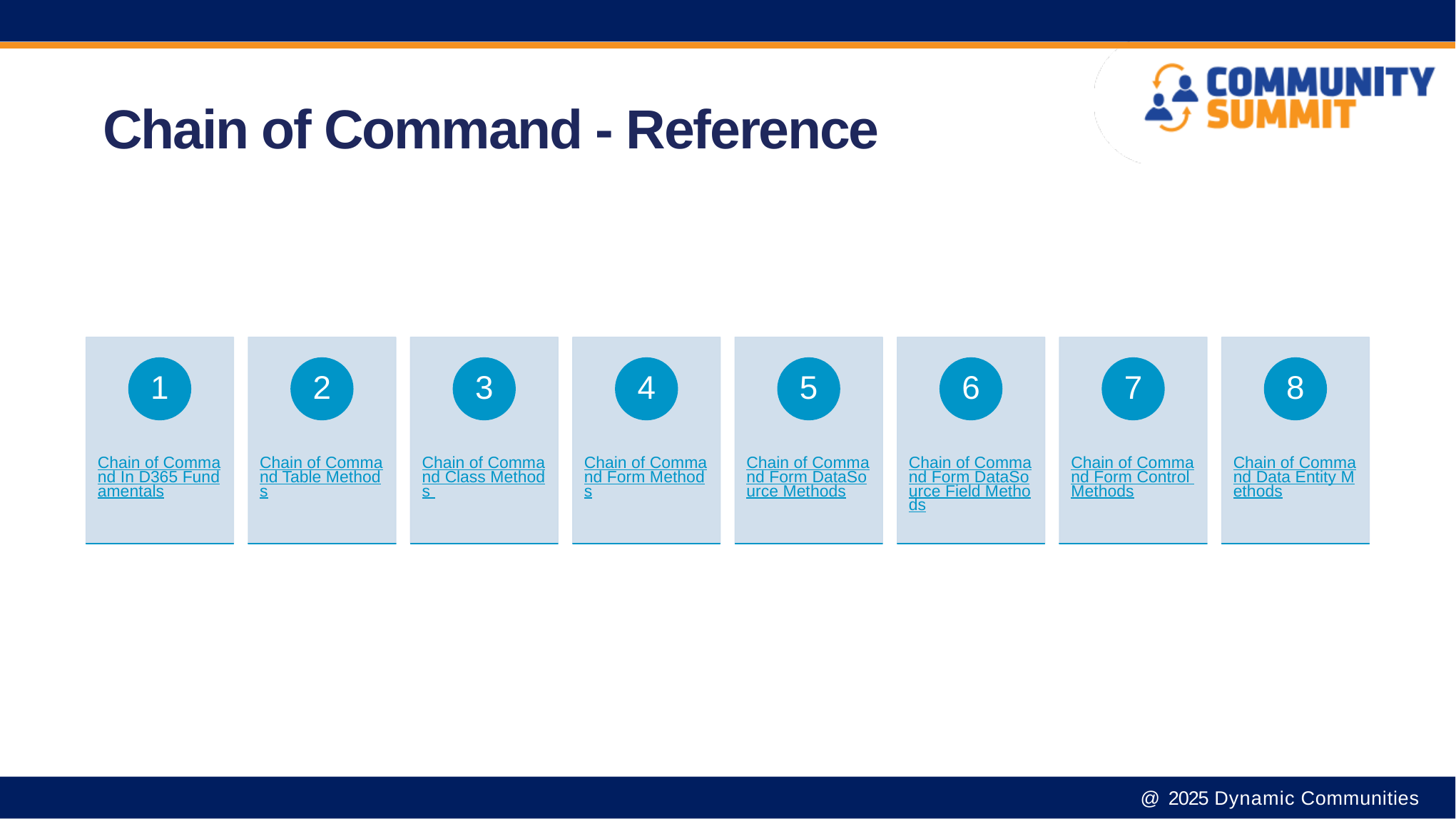

# Chain of Command - Reference
Chain of Command In D365 Fundamentals
1
Chain of Command Table Methods
2
Chain of Command Class Methods
3
Chain of Command Form Methods
4
Chain of Command Form DataSource Methods
5
Chain of Command Form DataSource Field Methods
6
Chain of Command Form Control Methods
7
Chain of Command Data Entity Methods
8